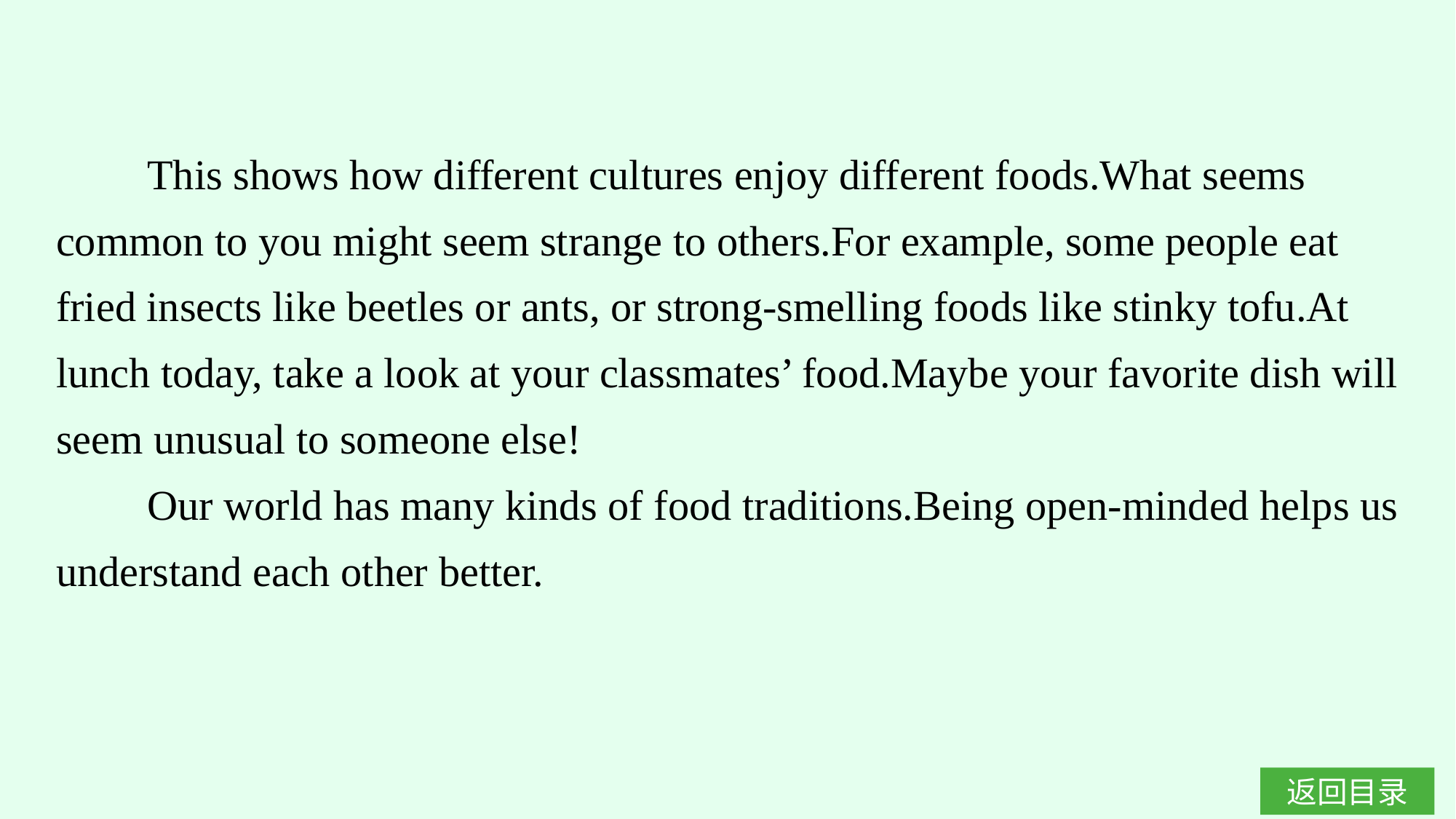

This shows how different cultures enjoy different foods.What seems common to you might seem strange to others.For example, some people eat fried insects like beetles or ants, or strong-smelling foods like stinky tofu.At lunch today, take a look at your classmates’ food.Maybe your favorite dish will seem unusual to someone else!
Our world has many kinds of food traditions.Being open-minded helps us understand each other better.